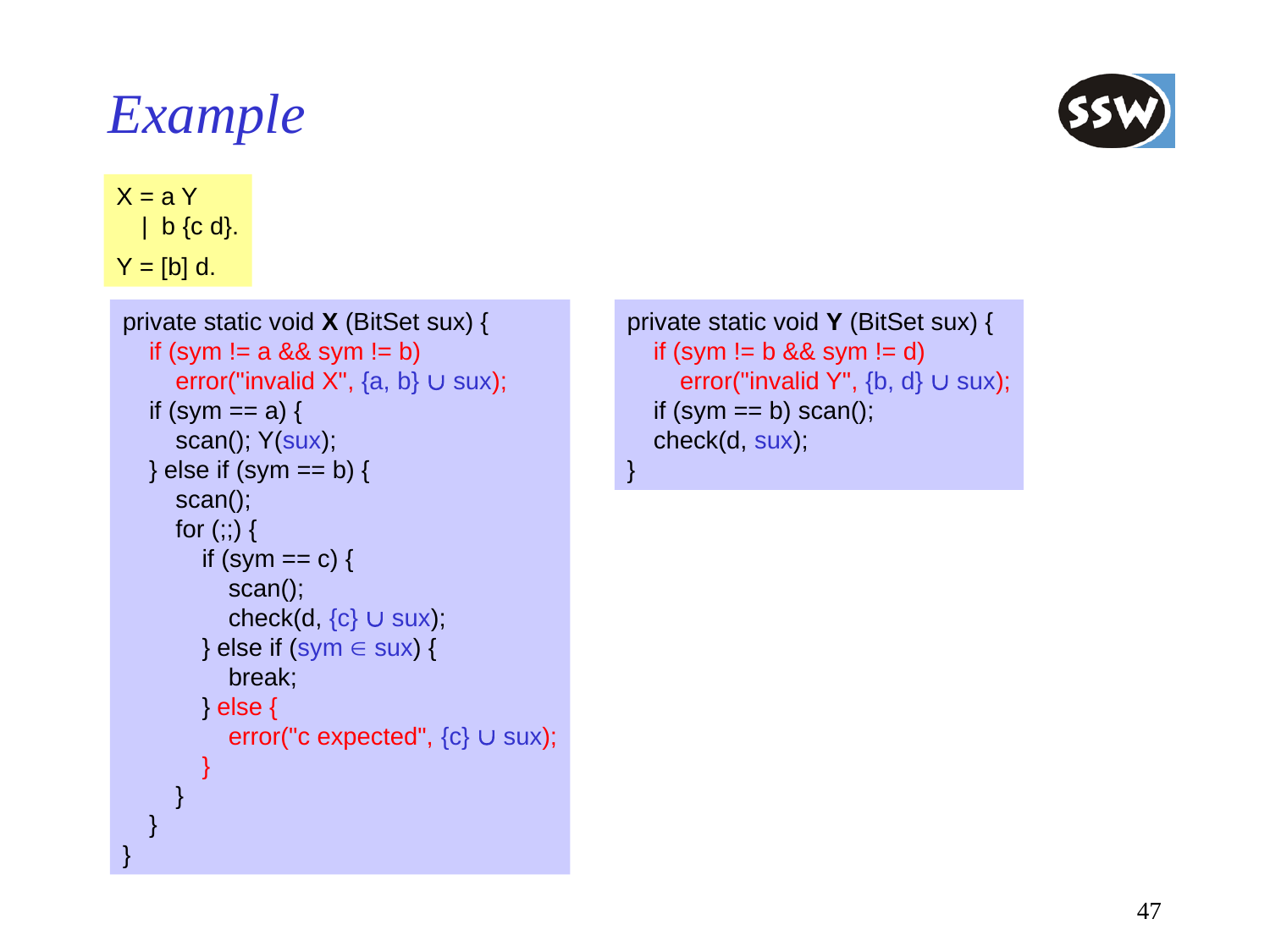

# Example
X = a Y
	|  b {c d}.
Y = [b] d.
private static void X (BitSet sux) {
	if (sym != a && sym != b)
		error("invalid X", {a, b} ∪ sux);
	if (sym == a) {
		scan(); Y(sux);
	} else if (sym == b) {
		scan();
		for (;;) {
			if (sym == c) {
				scan();
				check(d, {c} ∪ sux);
			} else if (sym ∈ sux) {
				break;
			} else {
				error("c expected", {c} ∪ sux);
			}
		}
	}
}
private static void Y (BitSet sux) {
	if (sym != b && sym != d)
		error("invalid Y", {b, d} ∪ sux);
	if (sym == b) scan();
	check(d, sux);
}
47